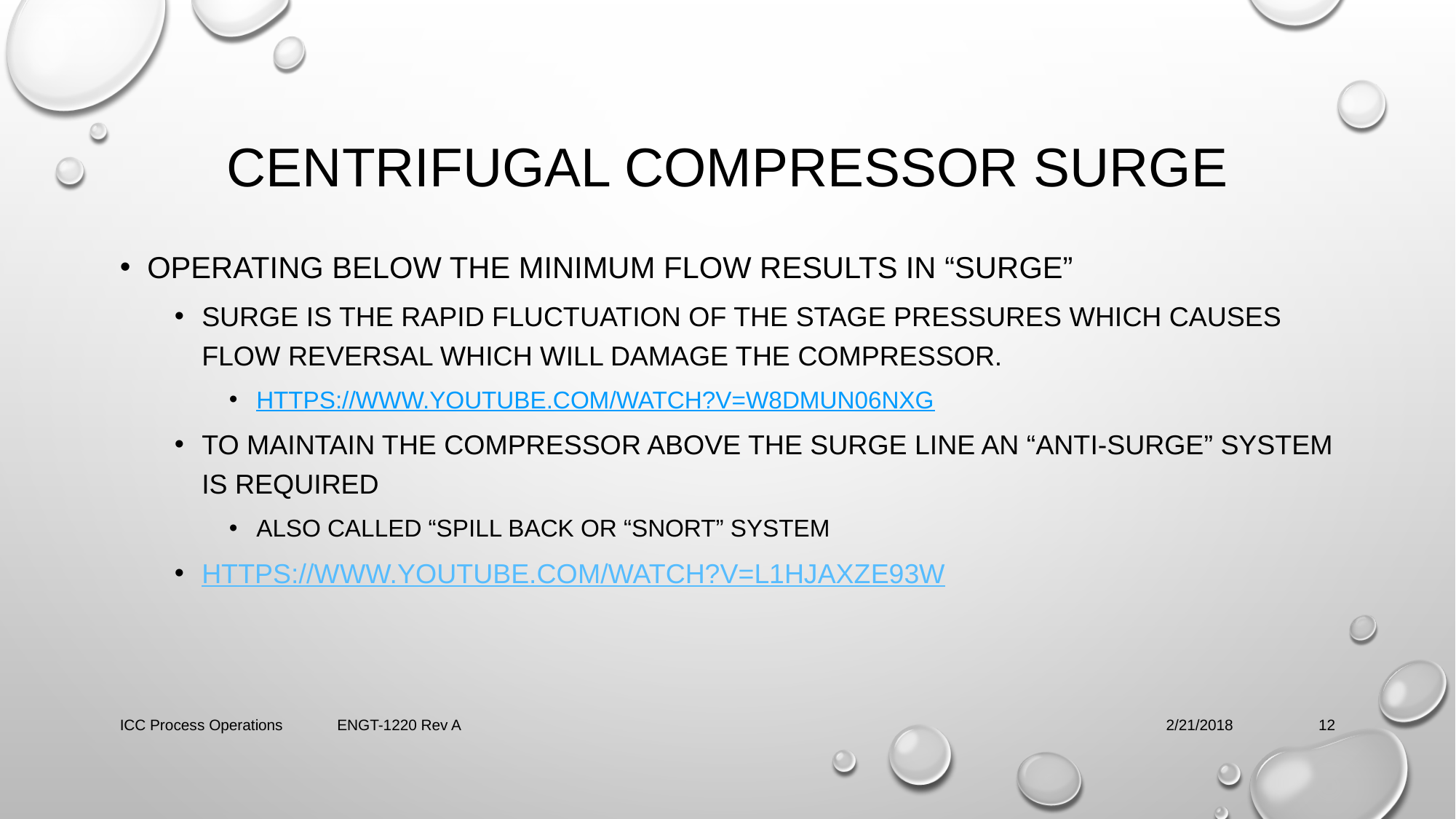

# centrifugal Compressor surge
Operating below the minimum flow results in “surge”
Surge is the rapid fluctuation of the stage pressures which causes flow reversal which will damage the compressor.
https://www.youtube.com/watch?v=W8DMun06NXg
To maintain the compressor above the surge line an “anti-surge” system is required
Also called “spill back or “snort” system
https://www.youtube.com/watch?v=l1hjaXZE93w

ICC Process Operations             ENGT-1220 Rev A
2/21/2018
12